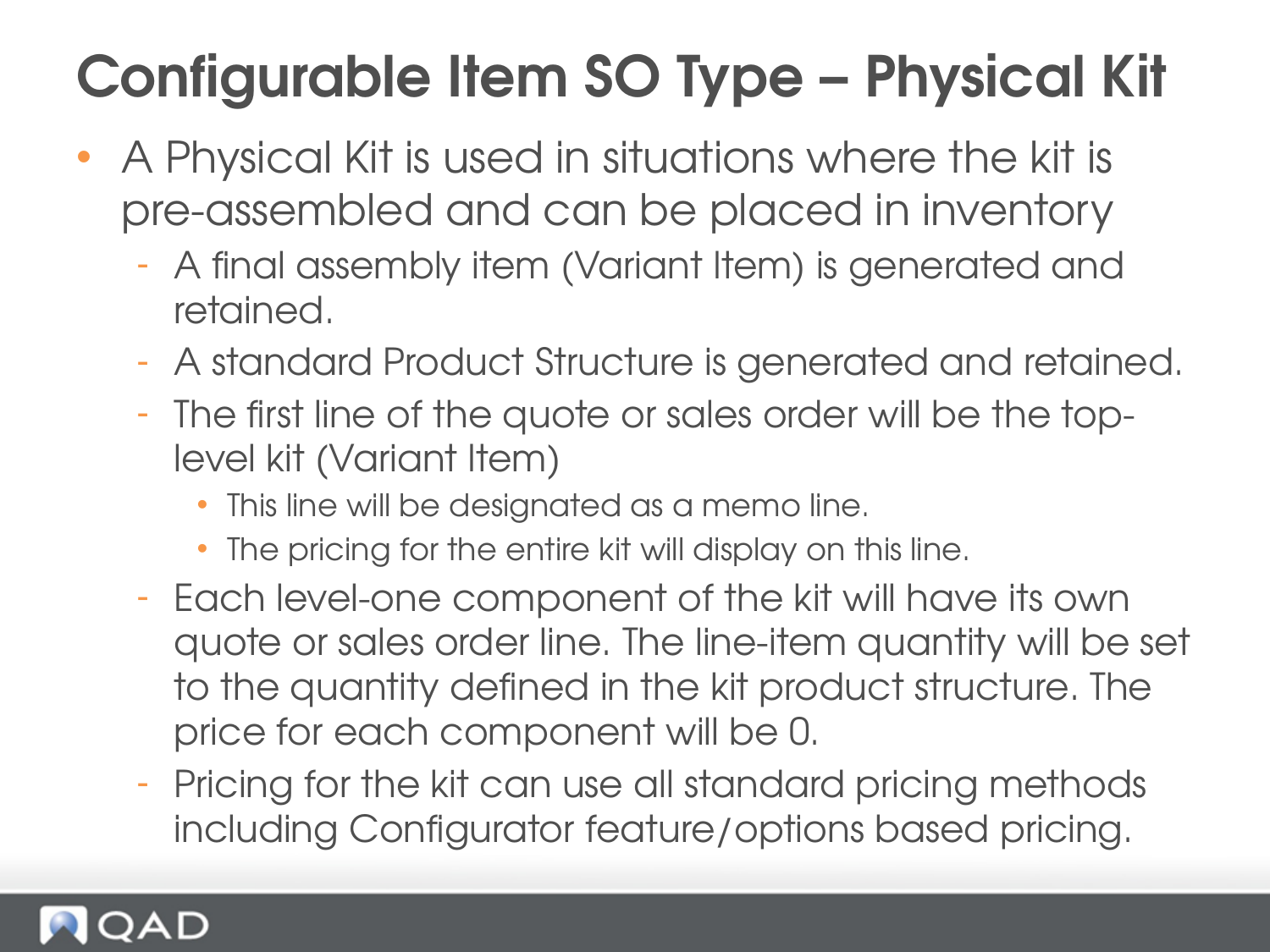

# Configurable Item SO Type – Physical Kit
A Physical Kit is used in situations where the kit is pre-assembled and can be placed in inventory
A final assembly item (Variant Item) is generated and retained.
A standard Product Structure is generated and retained.
The first line of the quote or sales order will be the top-level kit (Variant Item)
This line will be designated as a memo line.
The pricing for the entire kit will display on this line.
Each level-one component of the kit will have its own quote or sales order line. The line-item quantity will be set to the quantity defined in the kit product structure. The price for each component will be 0.
Pricing for the kit can use all standard pricing methods including Configurator feature/options based pricing.